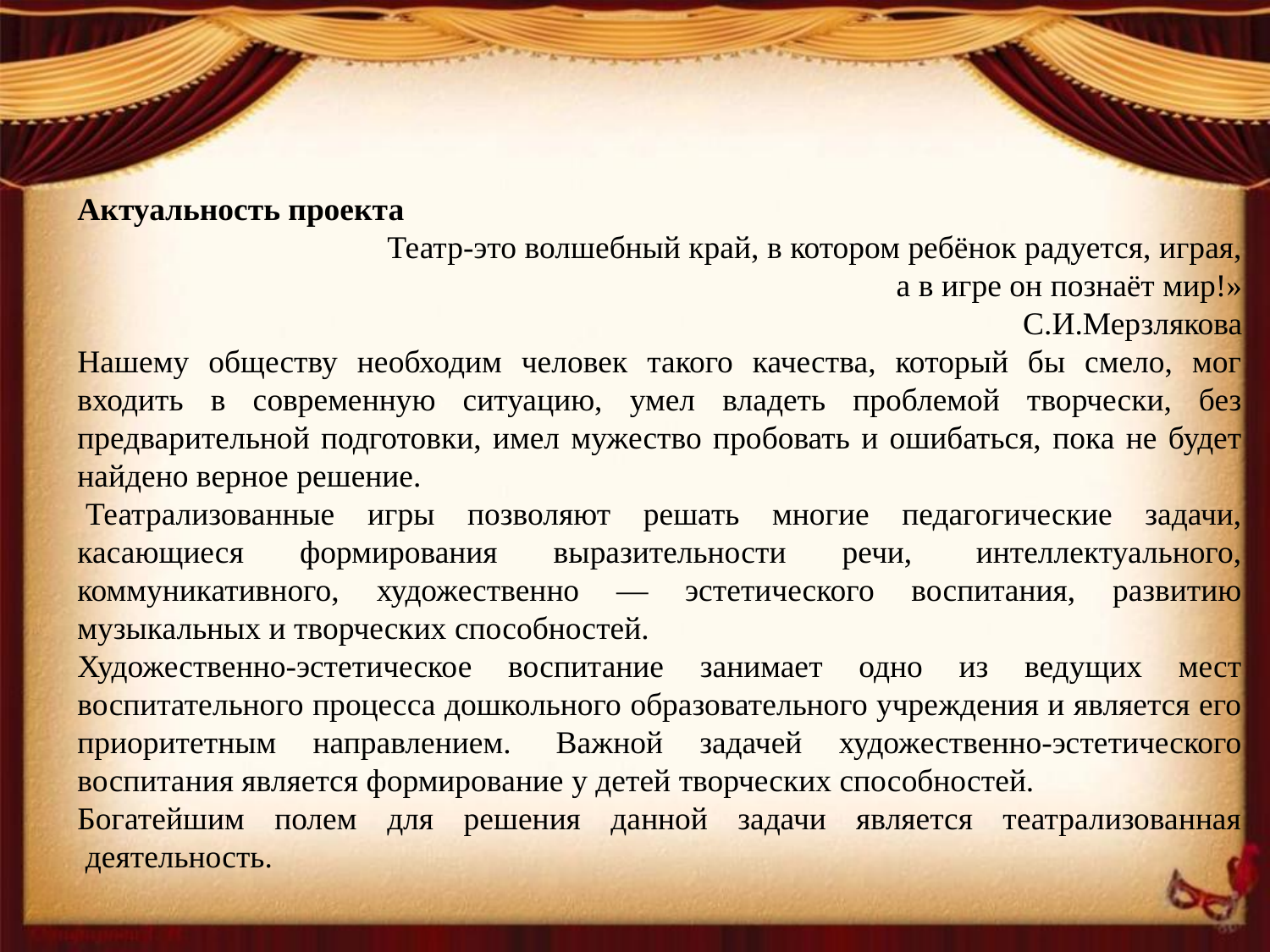

Актуальность проекта
Театр-это волшебный край, в котором ребёнок радуется, играя,
а в игре он познаёт мир!»
С.И.Мерзлякова
Нашему обществу необходим человек такого качества, который бы смело, мог входить в современную ситуацию, умел владеть проблемой творчески, без предварительной подготовки, имел мужество пробовать и ошибаться, пока не будет найдено верное решение.
 Театрализованные игры позволяют решать многие педагогические задачи, касающиеся формирования выразительности речи,  интеллектуального, коммуникативного, художественно — эстетического воспитания, развитию музыкальных и творческих способностей.
Художественно-эстетическое воспитание занимает одно из ведущих мест воспитательного процесса дошкольного образовательного учреждения и является его приоритетным направлением.  Важной задачей художественно-эстетического воспитания является формирование у детей творческих способностей.
Богатейшим полем для решения данной задачи является театрализованная  деятельность.